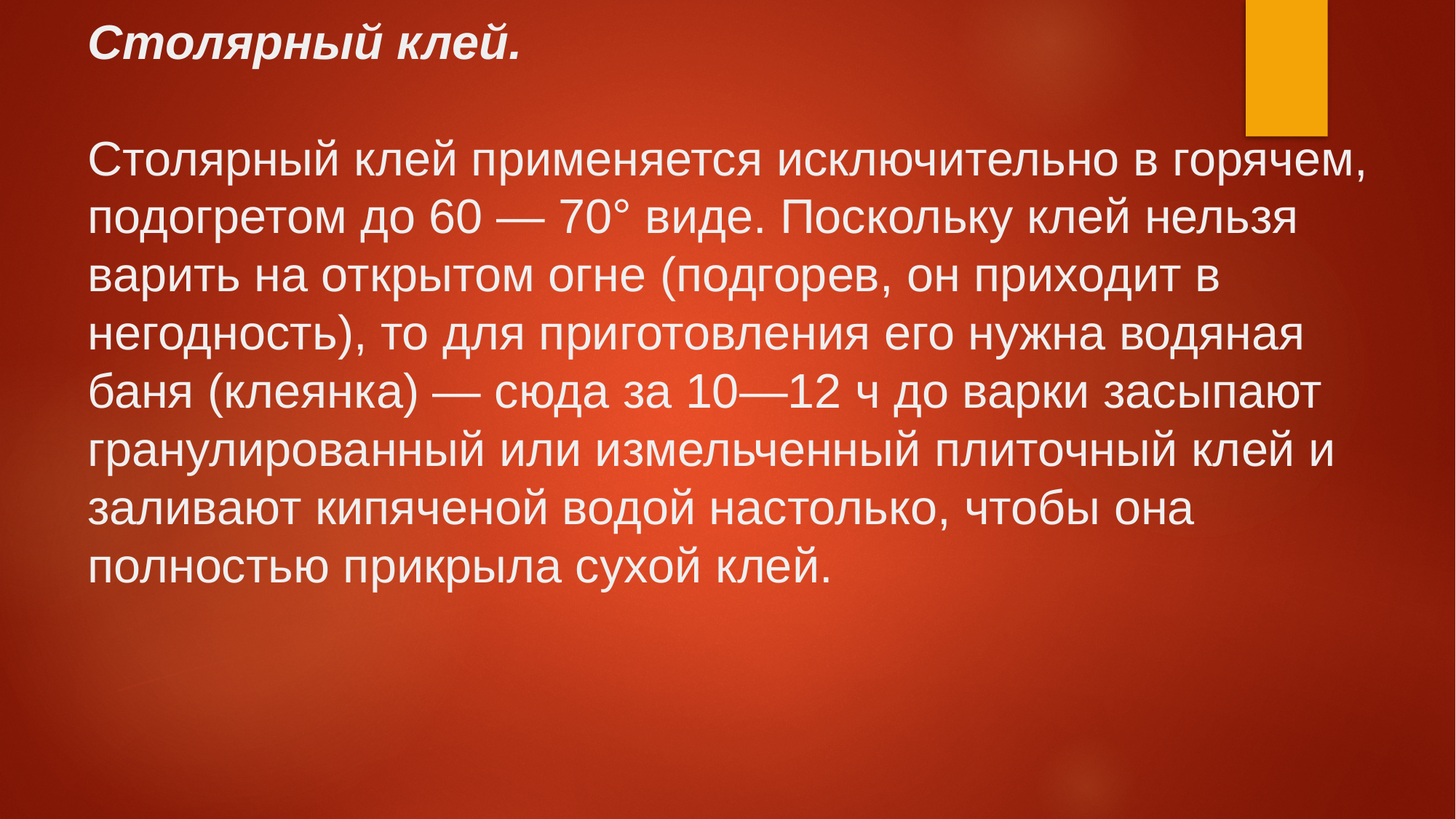

Столярный клей. 
Столярный клей применяется исключительно в горячем, подогретом до 60 — 70° виде. Поскольку клей нельзя варить на открытом огне (подгорев, он приходит в негодность), то для приготовления его нужна водяная баня (клеянка) — сюда за 10—12 ч до варки засыпают гранулированный или измельченный плиточный клей и заливают кипяченой водой настолько, чтобы она полностью прикрыла сухой клей.